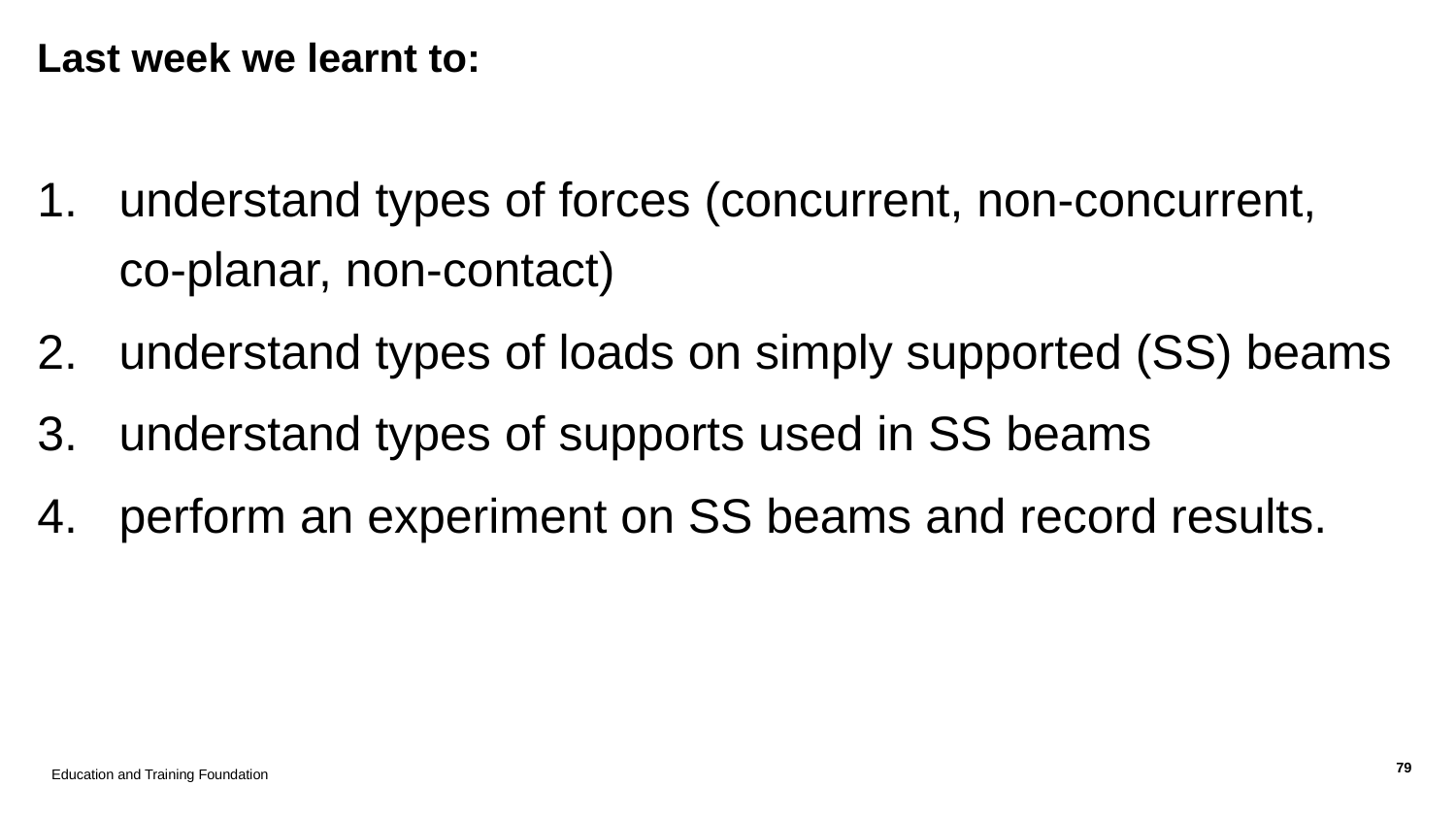

# Last week we learnt to:
understand types of forces (concurrent, non-concurrent,
co-planar, non-contact)
understand types of loads on simply supported (SS) beams
understand types of supports used in SS beams
perform an experiment on SS beams and record results.

Education and Training Foundation
79